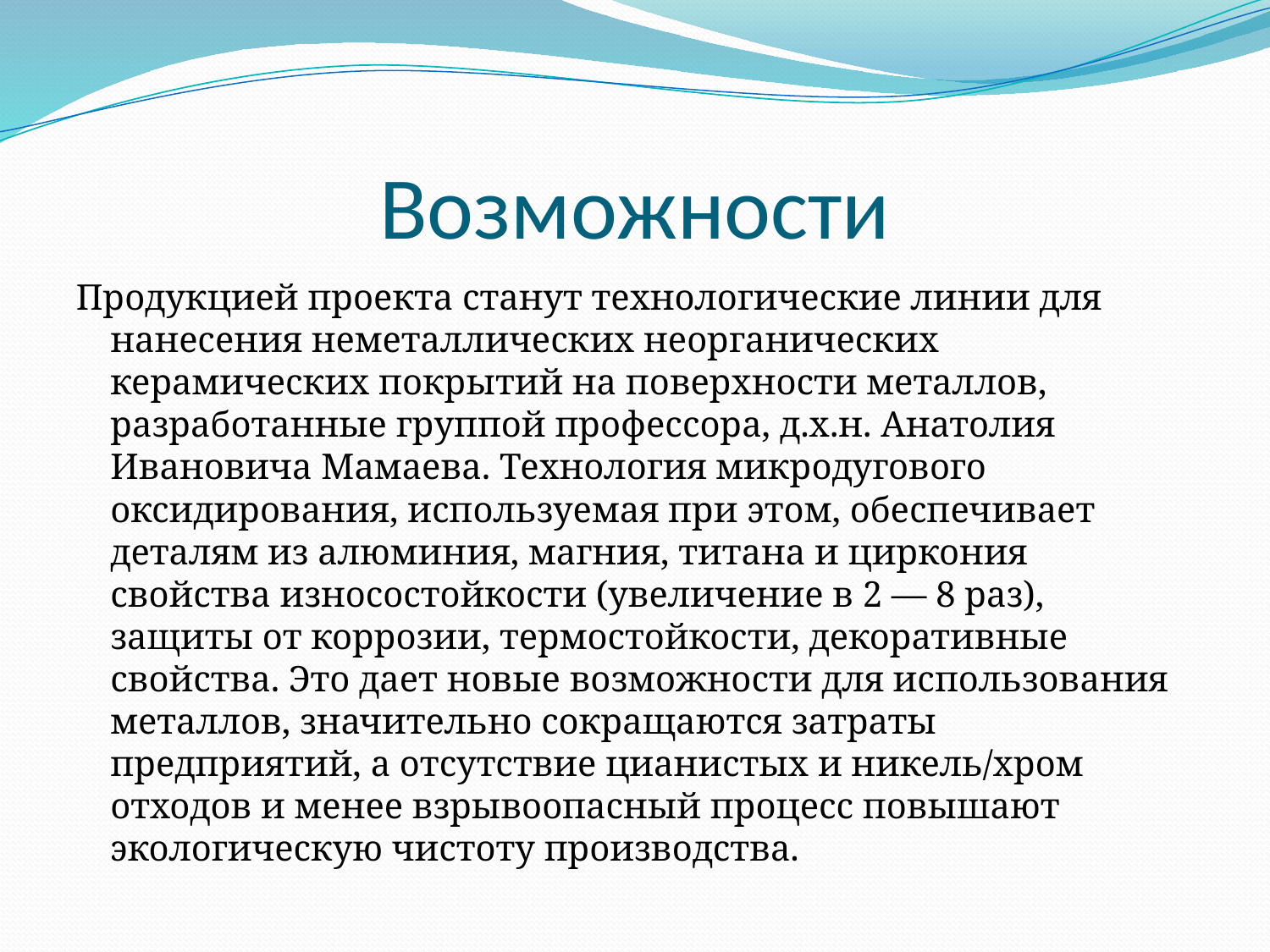

# Возможности
Продукцией проекта станут технологические линии для нанесения неметаллических неорганических керамических покрытий на поверхности металлов, разработанные группой профессора, д.х.н. Анатолия Ивановича Мамаева. Технология микродугового оксидирования, используемая при этом, обеспечивает деталям из алюминия, магния, титана и циркония свойства износостойкости (увеличение в 2 — 8 раз), защиты от коррозии, термостойкости, декоративные свойства. Это дает новые возможности для использования металлов, значительно сокращаются затраты предприятий, а отсутствие цианистых и никель/хром отходов и менее взрывоопасный процесс повышают экологическую чистоту производства.